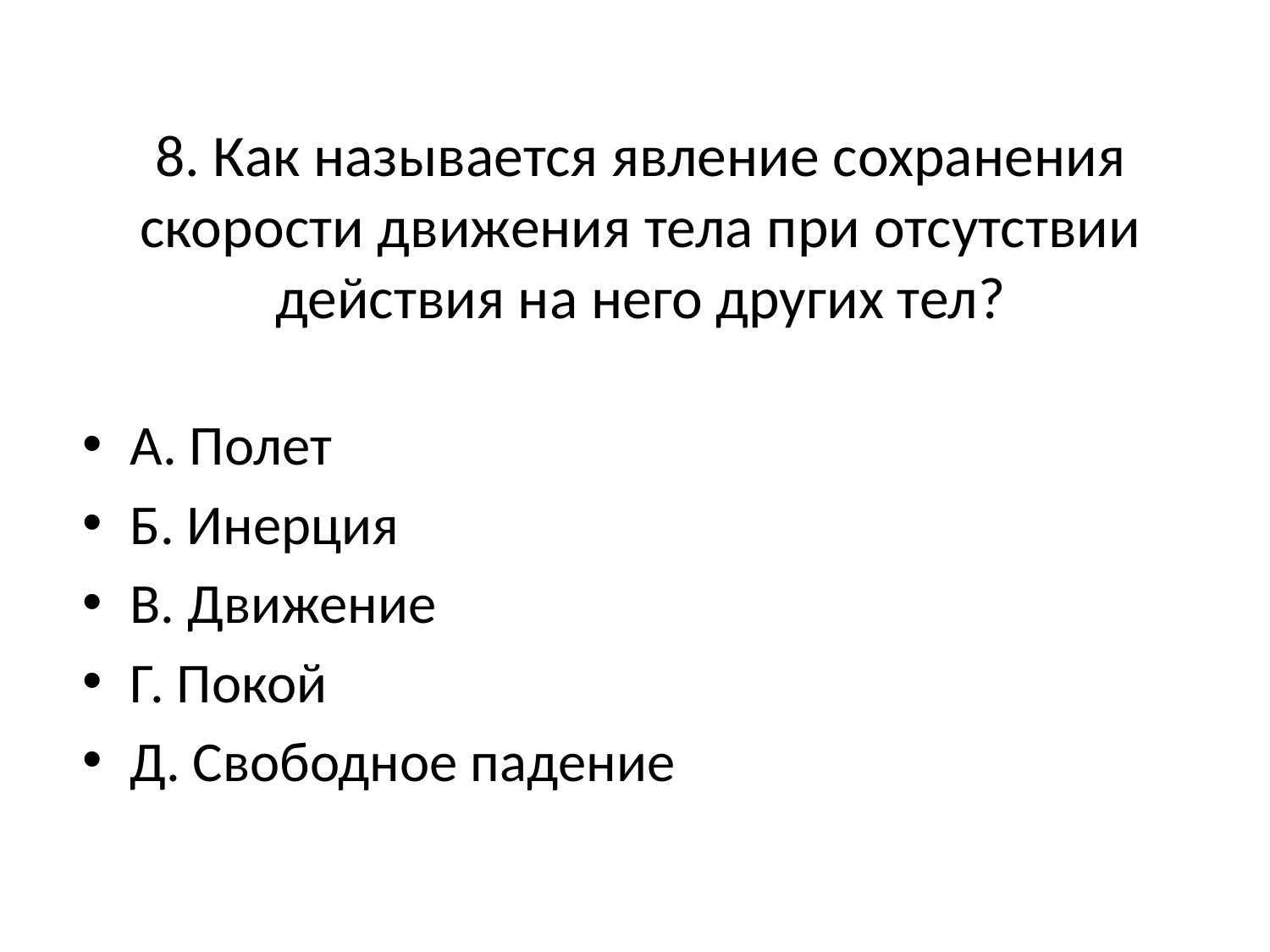

# 8. Как называется явление сохранения скорости движения тела при отсутствии действия на него других тел?

А. Полет
Б. Инерция
В. Движение
Г. Покой
Д. Свободное падение